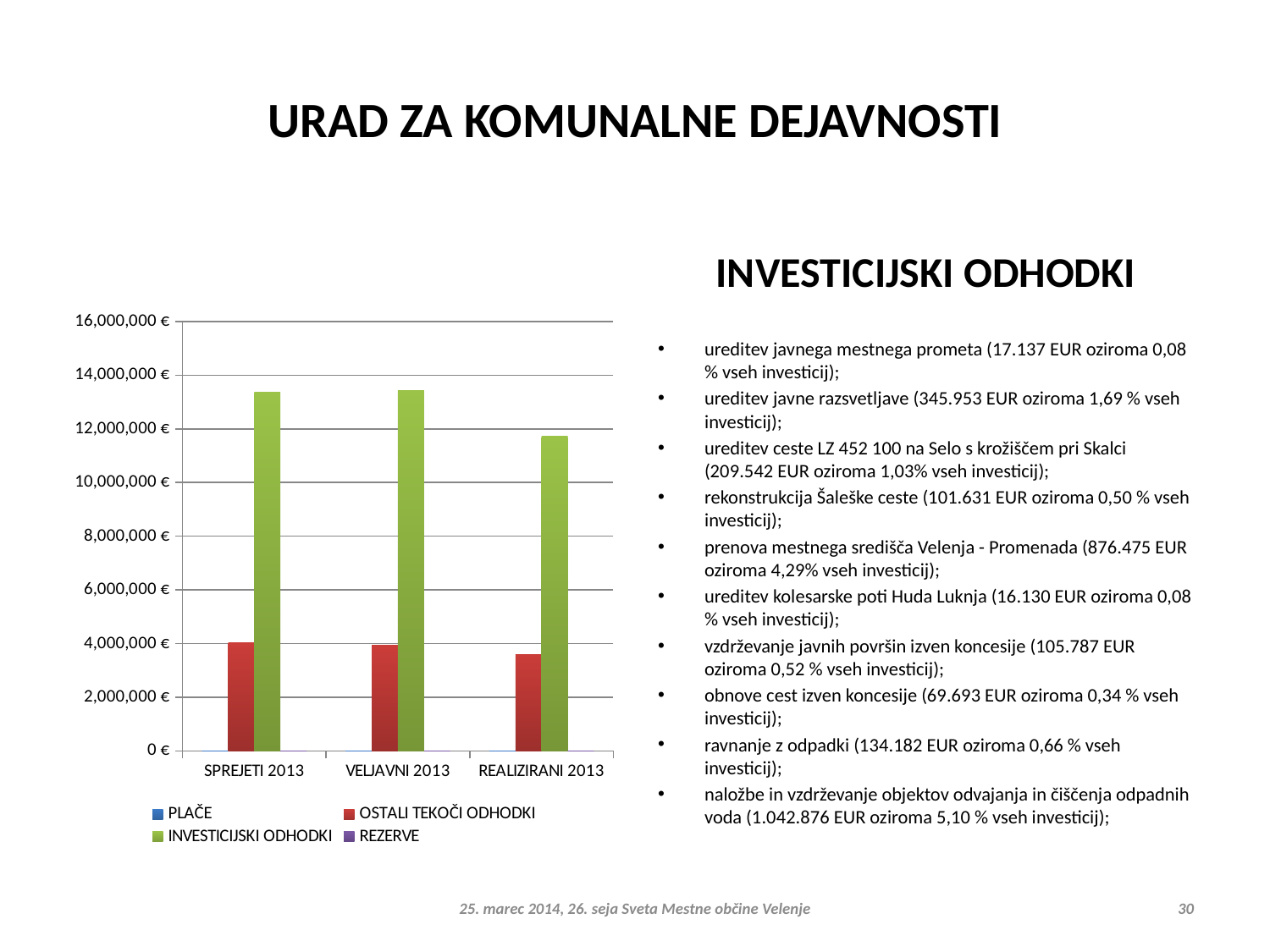

# URAD ZA KOMUNALNE DEJAVNOSTI

INVESTICIJSKI ODHODKI

### Chart

| Category | PLAČE | OSTALI TEKOČI ODHODKI | INVESTICIJSKI ODHODKI | REZERVE |
|---|---|---|---|---|
| SPREJETI 2013 | 0.0 | 4022028.0 | 13358861.0 | 0.0 |
| VELJAVNI 2013 | 0.0 | 3950672.0 | 13416916.0 | 0.0 |
| REALIZIRANI 2013 | 0.0 | 3581101.0 | 11714378.0 | 0.0 |
ureditev javnega mestnega prometa (17.137 EUR oziroma 0,08 % vseh investicij);
ureditev javne razsvetljave (345.953 EUR oziroma 1,69 % vseh investicij);
ureditev ceste LZ 452 100 na Selo s krožiščem pri Skalci (209.542 EUR oziroma 1,03% vseh investicij);
rekonstrukcija Šaleške ceste (101.631 EUR oziroma 0,50 % vseh investicij);
prenova mestnega središča Velenja - Promenada (876.475 EUR oziroma 4,29% vseh investicij);
ureditev kolesarske poti Huda Luknja (16.130 EUR oziroma 0,08 % vseh investicij);
vzdrževanje javnih površin izven koncesije (105.787 EUR oziroma 0,52 % vseh investicij);
obnove cest izven koncesije (69.693 EUR oziroma 0,34 % vseh investicij);
ravnanje z odpadki (134.182 EUR oziroma 0,66 % vseh investicij);
naložbe in vzdrževanje objektov odvajanja in čiščenja odpadnih voda (1.042.876 EUR oziroma 5,10 % vseh investicij);

25. marec 2014, 26. seja Sveta Mestne občine Velenje
30